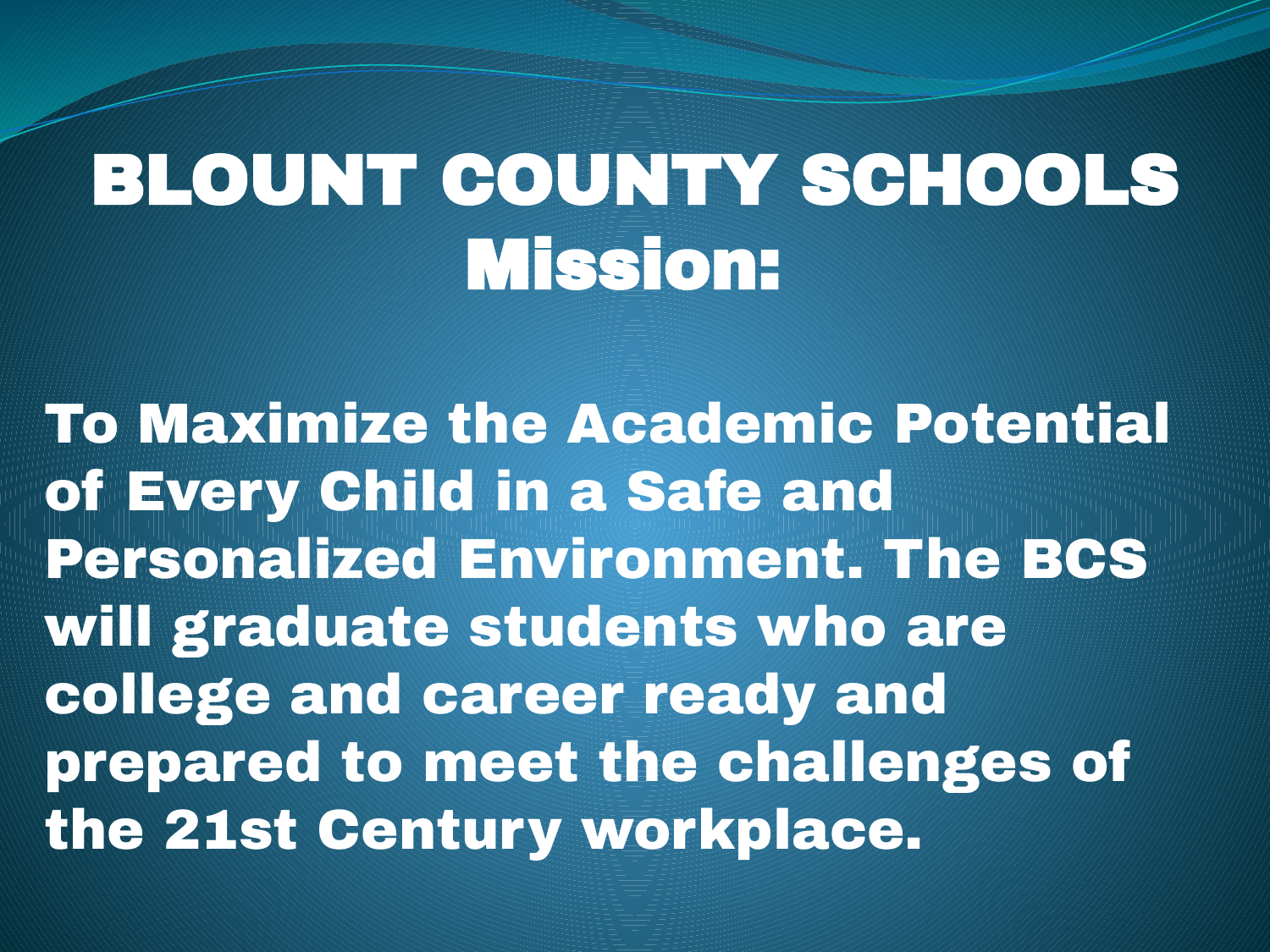

BLOUNT COUNTY SCHOOLS
Mission:

To Maximize the Academic Potential of Every Child in a Safe and Personalized Environment. The BCS will graduate students who are college and career ready and prepared to meet the challenges of the 21st Century workplace.